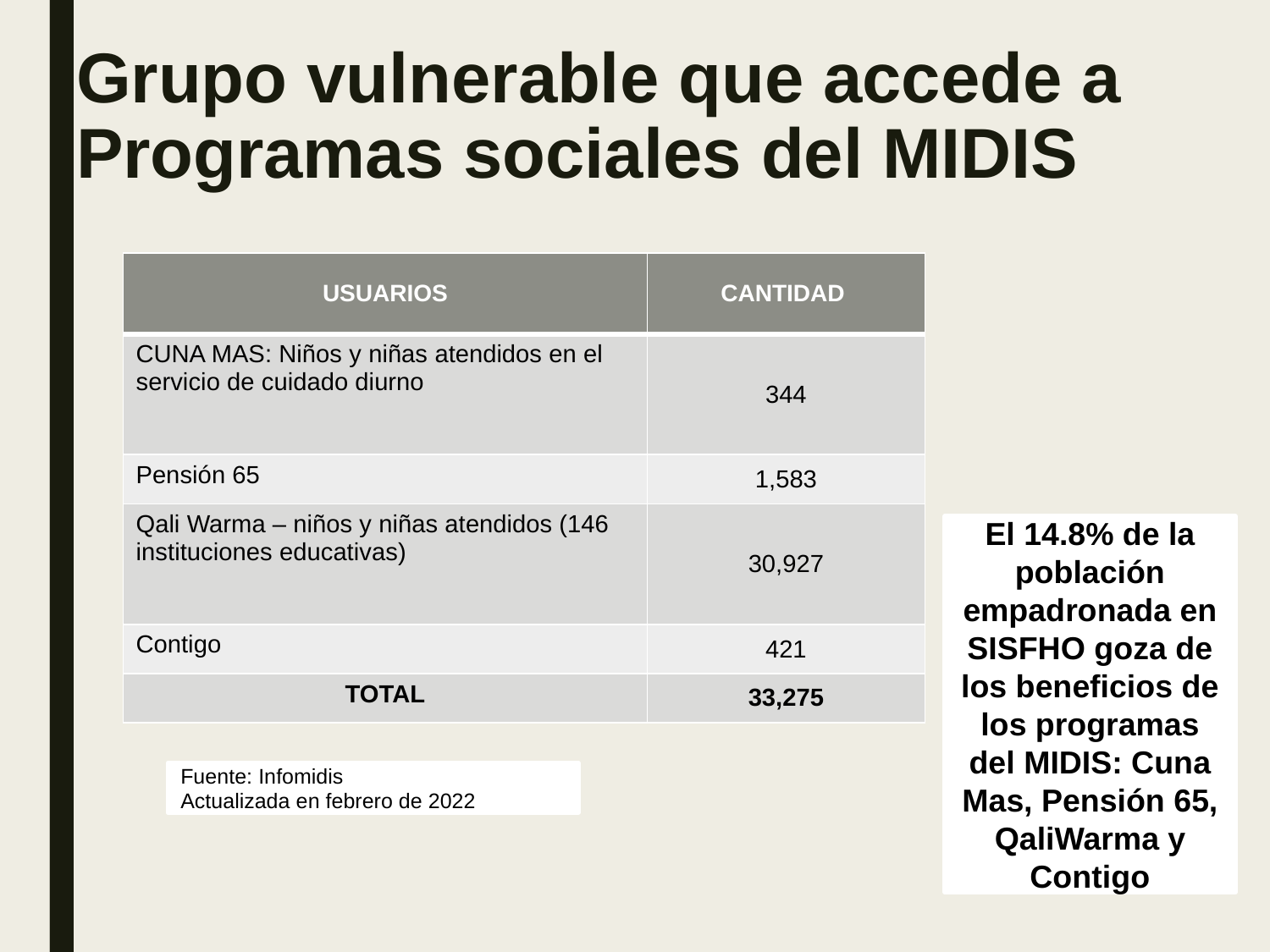

# Grupo vulnerable que accede a Programas sociales del MIDIS
| USUARIOS | CANTIDAD |
| --- | --- |
| CUNA MAS: Niños y niñas atendidos en el servicio de cuidado diurno | 344 |
| Pensión 65 | 1,583 |
| Qali Warma – niños y niñas atendidos (146 instituciones educativas) | 30,927 |
| Contigo | 421 |
| TOTAL | 33,275 |
El 14.8% de la población empadronada en SISFHO goza de los beneficios de los programas del MIDIS: Cuna Mas, Pensión 65, QaliWarma y Contigo
Fuente: Infomidis
Actualizada en febrero de 2022